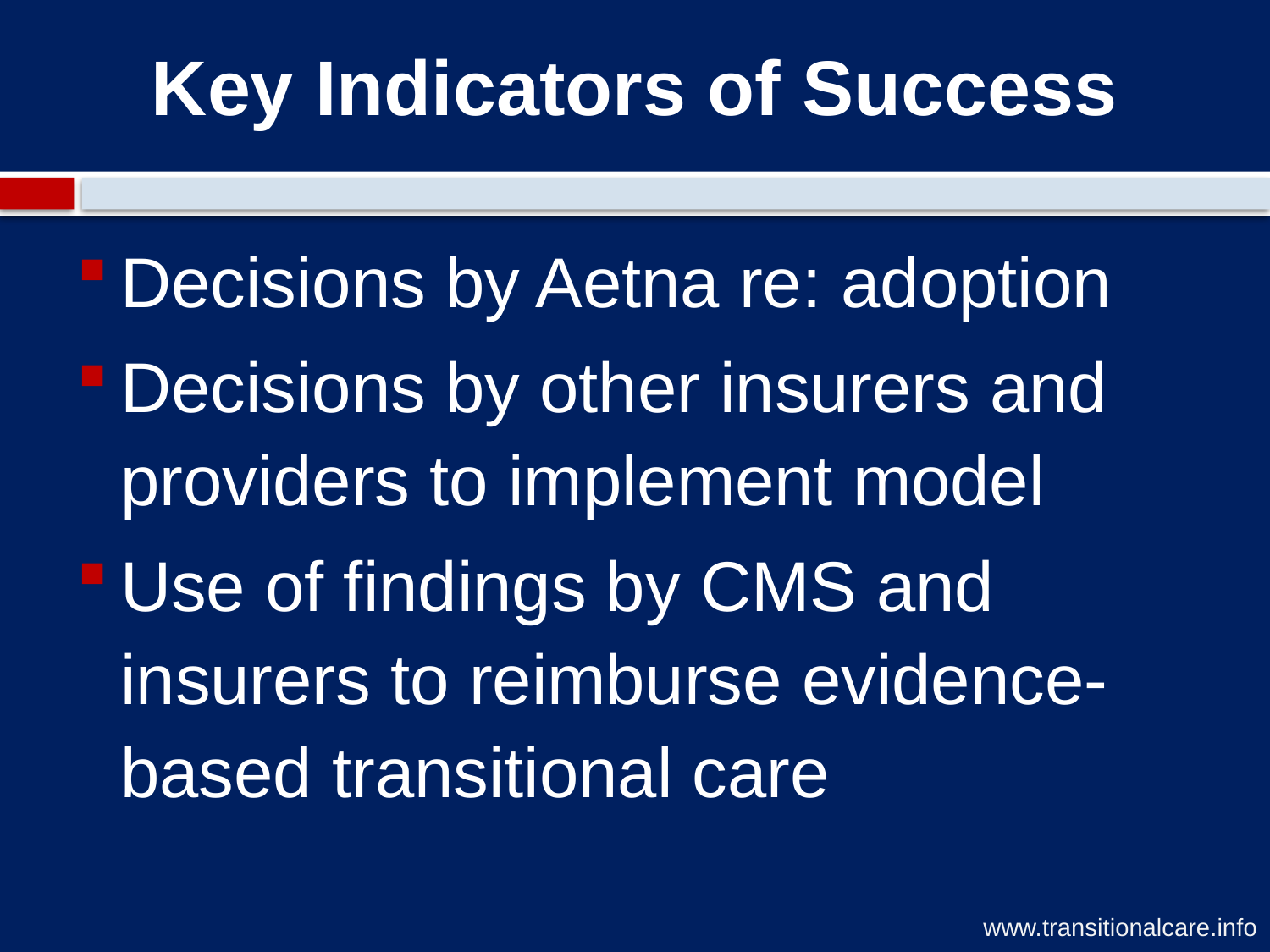

Key Indicators of Success
Decisions by Aetna re: adoption
Decisions by other insurers and providers to implement model
Use of findings by CMS and insurers to reimburse evidence-based transitional care
www.transitionalcare.info